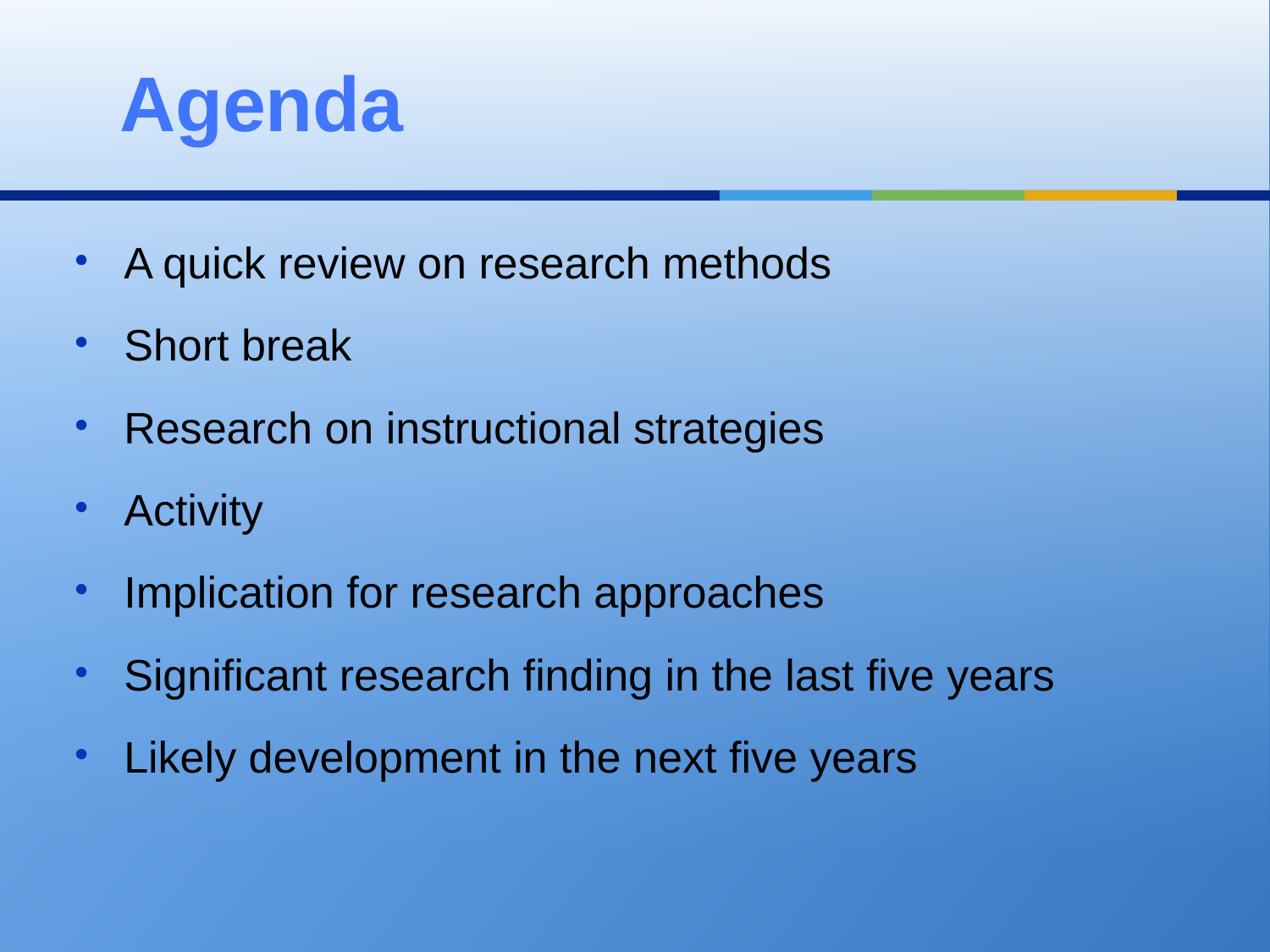

# Agenda
A quick review on research methods
Short break
Research on instructional strategies
Activity
Implication for research approaches
Significant research finding in the last five years
Likely development in the next five years